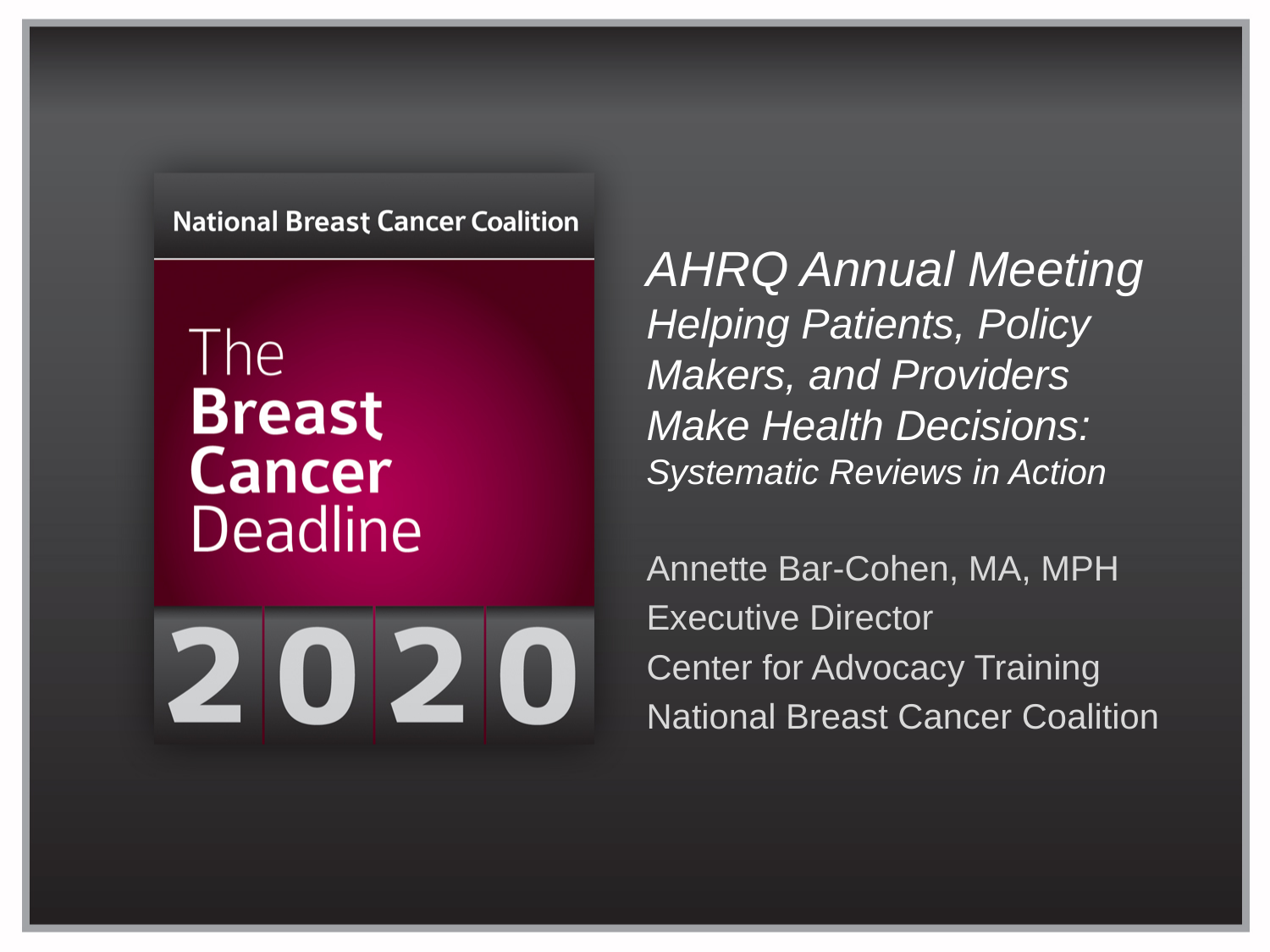

# AHRQ Annual Meeting Helping Patients, Policy Makers, and Providers Make Health Decisions: Systematic Reviews in Action
Annette Bar-Cohen, MA, MPH
Executive Director
Center for Advocacy Training
National Breast Cancer Coalition